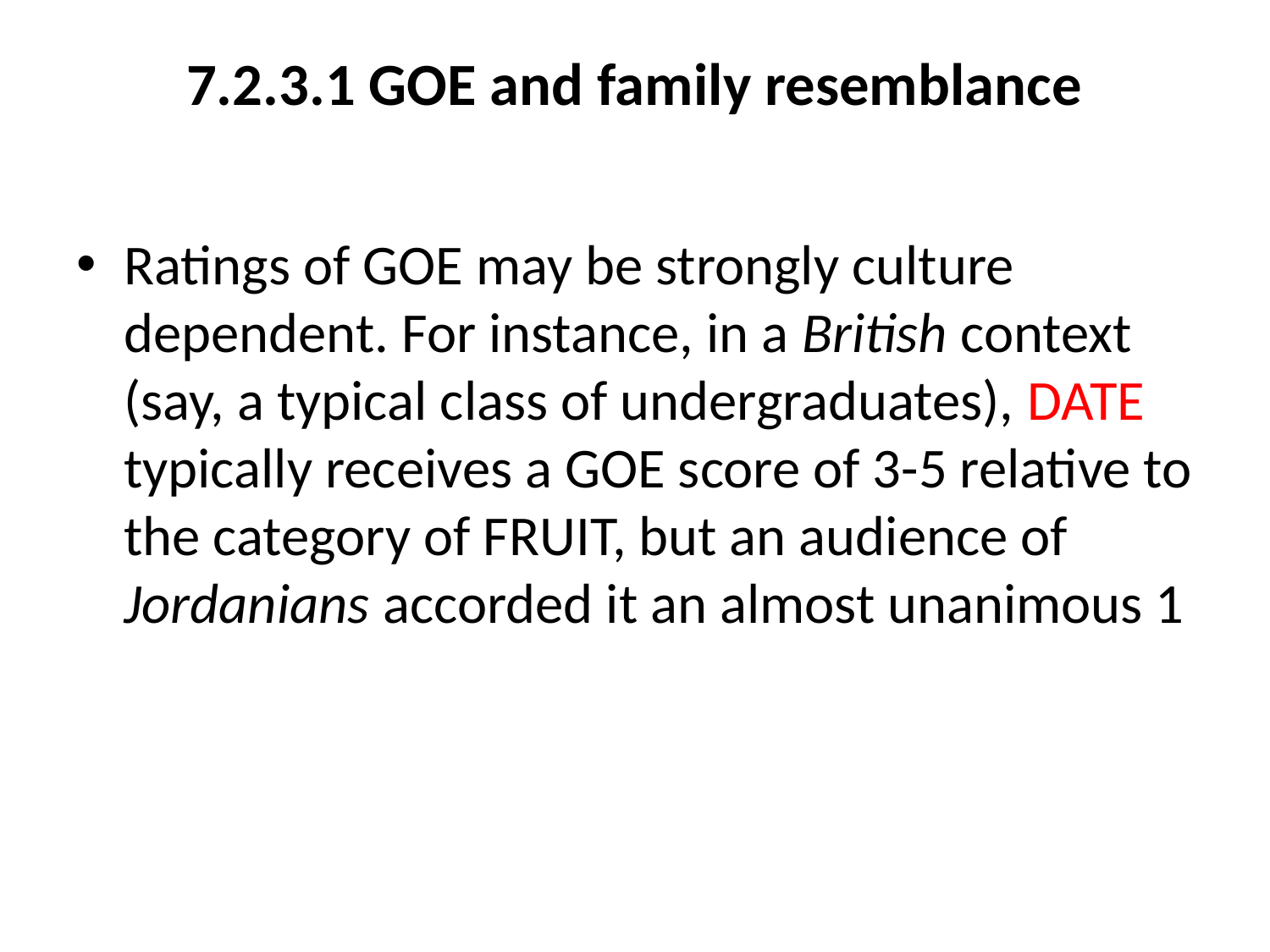

# 7.2.3.1 GOE and family resemblance
Ratings of GOE may be strongly culture dependent. For instance, in a British context (say, a typical class of undergraduates), DATE typically receives a GOE score of 3-5 relative to the category of FRUIT, but an audience of Jordanians accorded it an almost unanimous 1